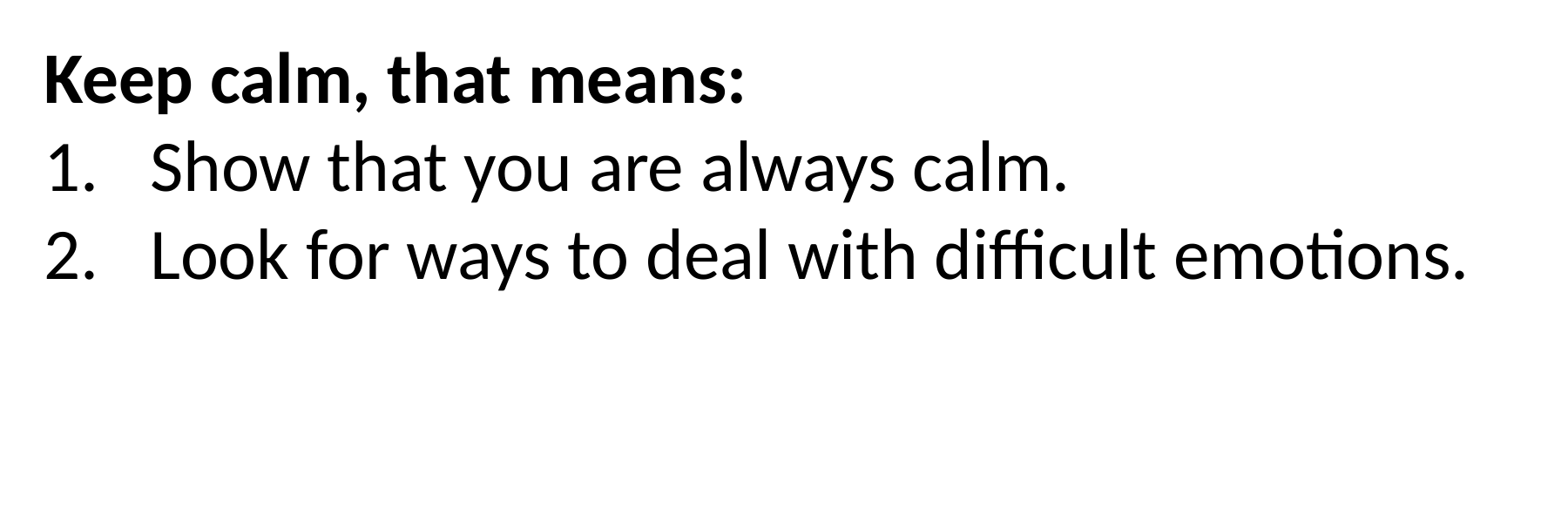

Keep calm, that means:
Show that you are always calm.
Look for ways to deal with difficult emotions.